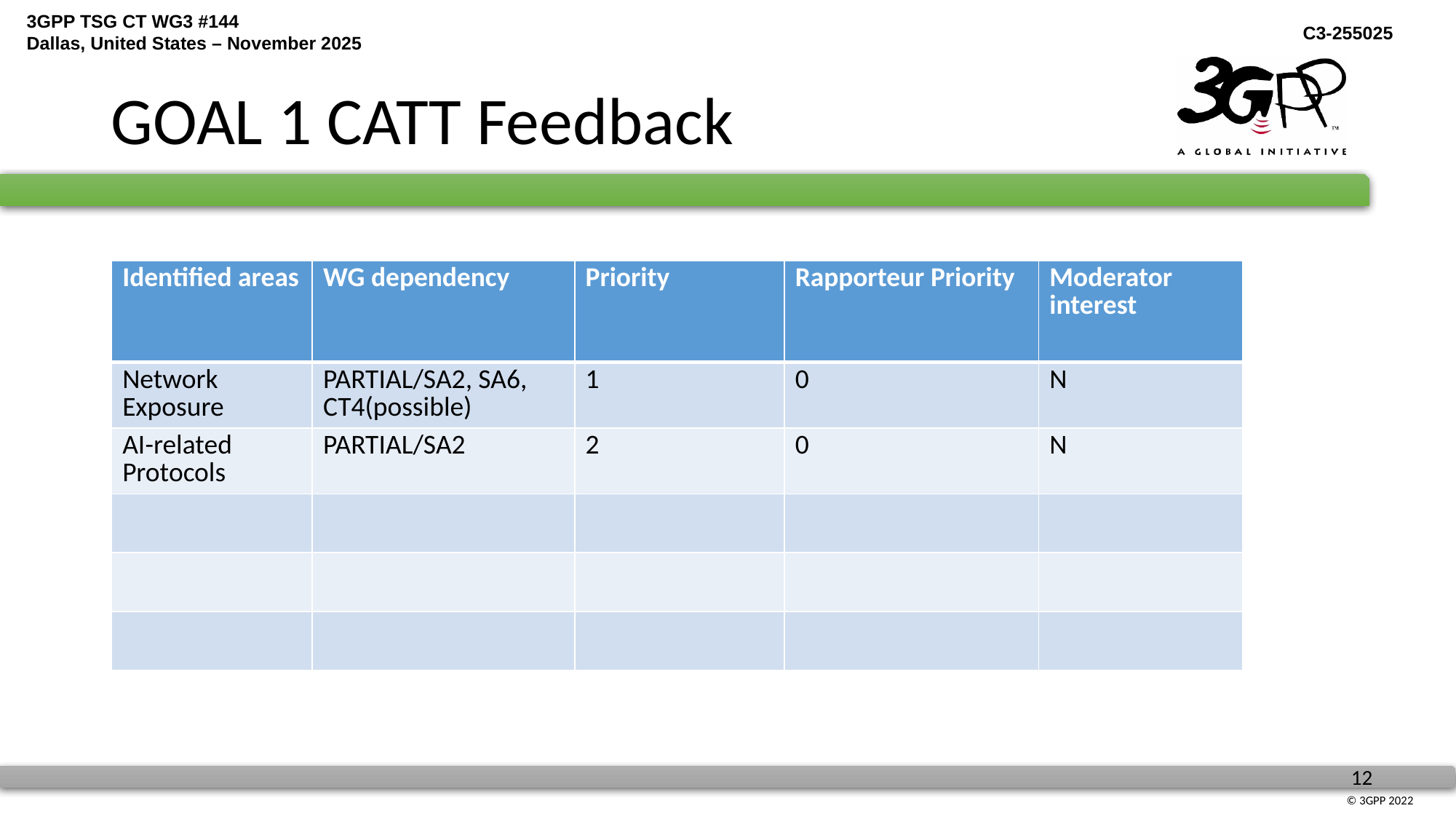

# GOAL 1 CATT Feedback

| Identified areas | WG dependency | Priority | Rapporteur Priority | Moderator interest |
| --- | --- | --- | --- | --- |
| Network Exposure | PARTIAL/SA2, SA6, CT4(possible) | 1 | 0 | N |
| AI-related Protocols | PARTIAL/SA2 | 2 | 0 | N |
|  |  |  |  |  |
|  |  |  |  |  |
|  |  |  |  |  |